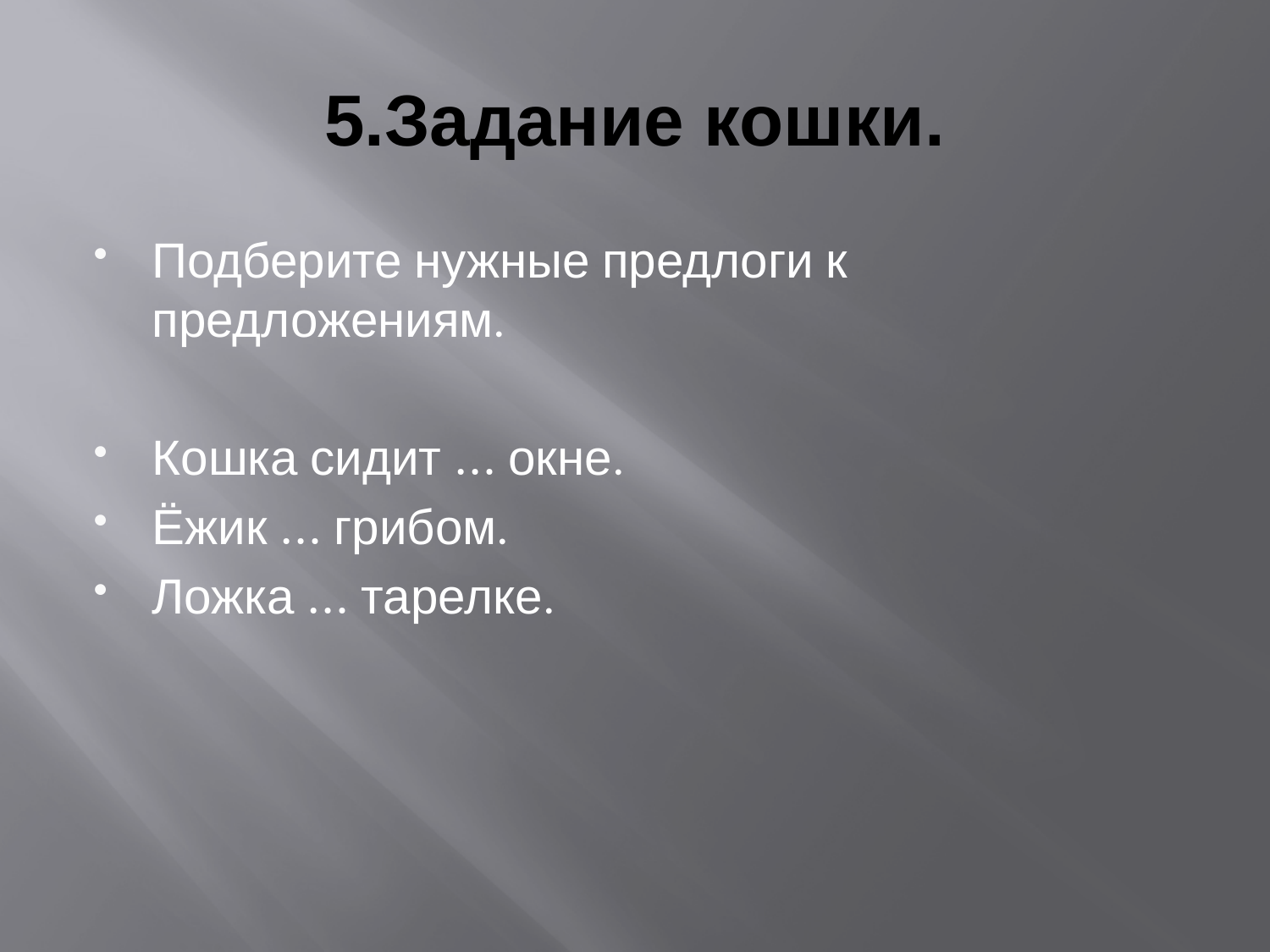

# 5.Задание кошки.
Подберите нужные предлоги к предложениям.

Кошка сидит … окне.
Ёжик … грибом.
Ложка … тарелке.